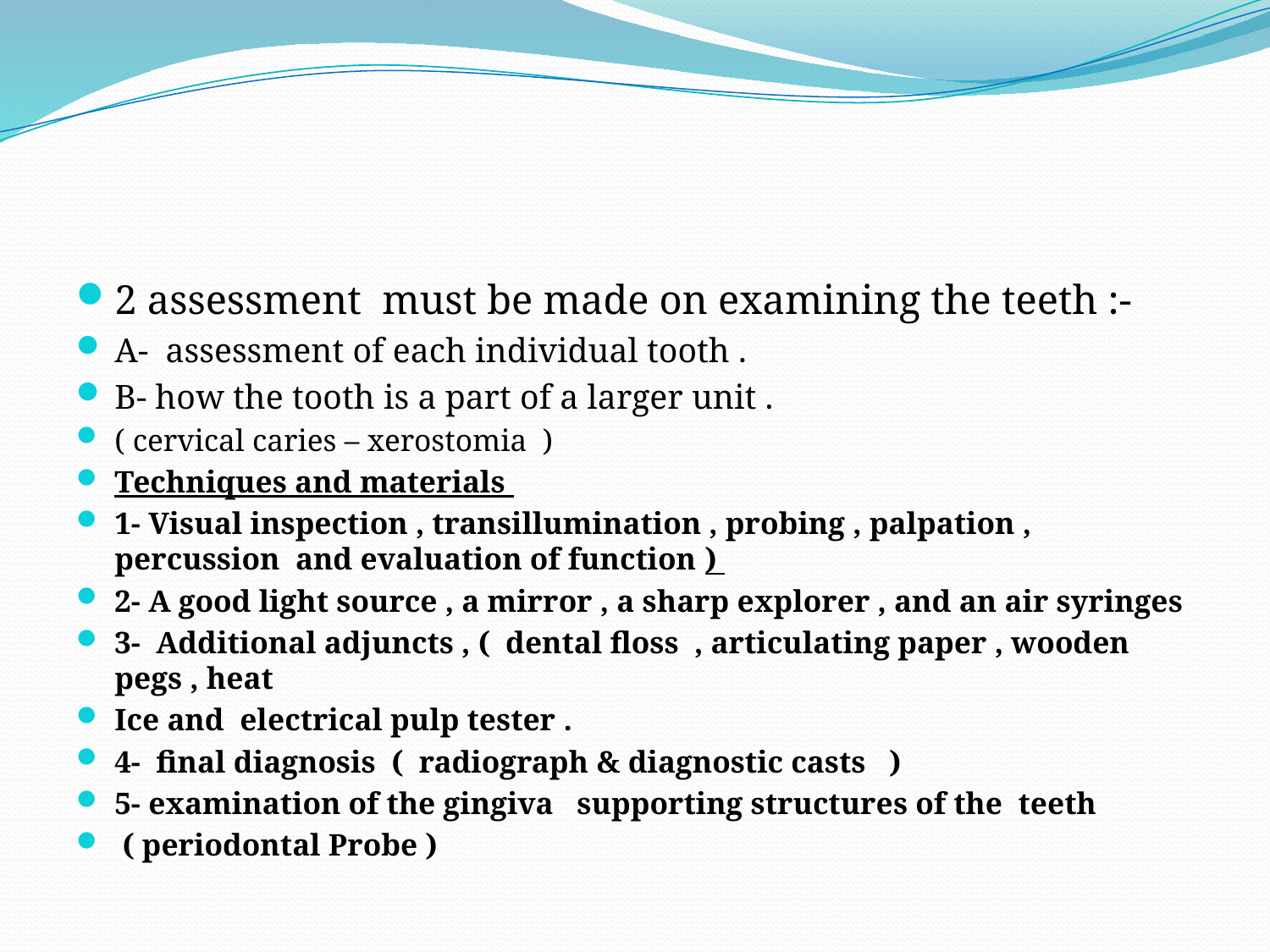

#
2 assessment  must be made on examining the teeth :-
A-  assessment of each individual tooth .
B- how the tooth is a part of a larger unit .
( cervical caries – xerostomia  )
Techniques and materials
1- Visual inspection , transillumination , probing , palpation , percussion  and evaluation of function )
2- A good light source , a mirror , a sharp explorer , and an air syringes
3-  Additional adjuncts , (  dental floss  , articulating paper , wooden pegs , heat
Ice and  electrical pulp tester .
4-  final diagnosis  (  radiograph & diagnostic casts   )
5- examination of the gingiva   supporting structures of the  teeth
 ( periodontal Probe )